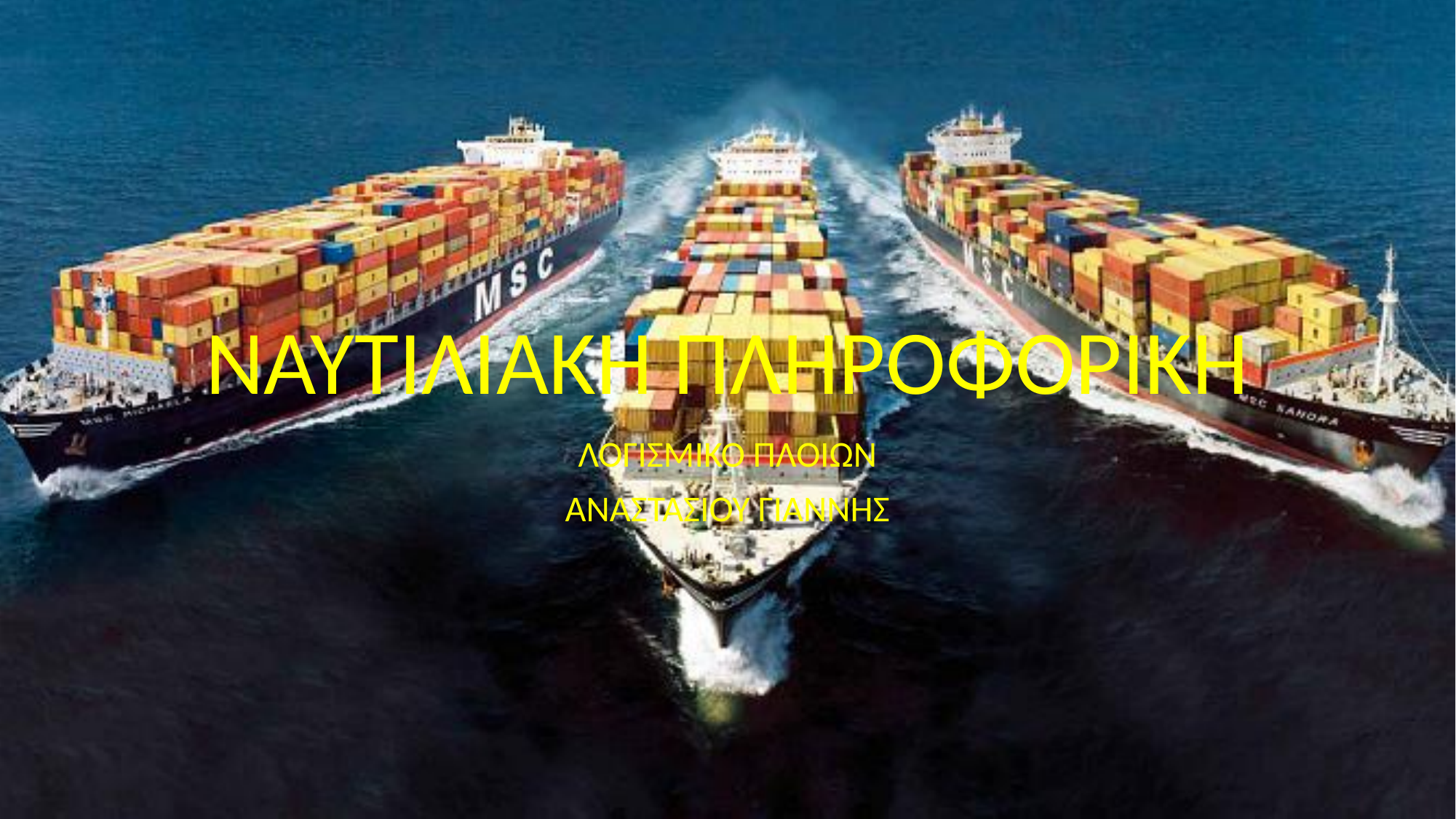

# ΝΑΥΤΙΛΙΑΚΗ ΠΛΗΡΟΦΟΡΙΚΗ
ΛΟΓΙΣΜΙΚΟ ΠΛΟΙΩΝ
ΑΝΑΣΤΑΣΙΟΥ ΓΙΑΝΝΗΣ